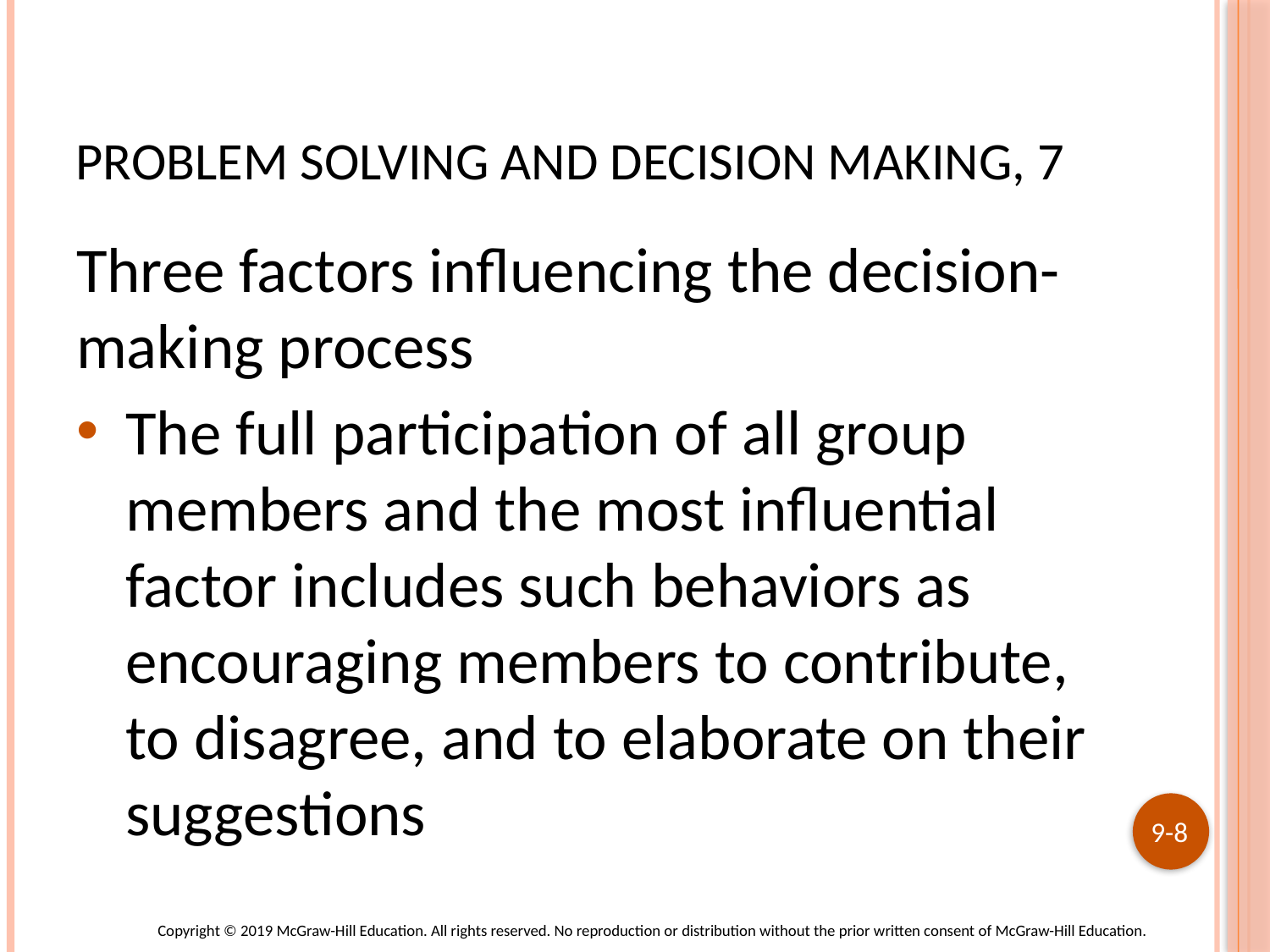

# Problem Solving and Decision Making, 7
Three factors influencing the decision-making process
The full participation of all group members and the most influential factor includes such behaviors as encouraging members to contribute, to disagree, and to elaborate on their suggestions